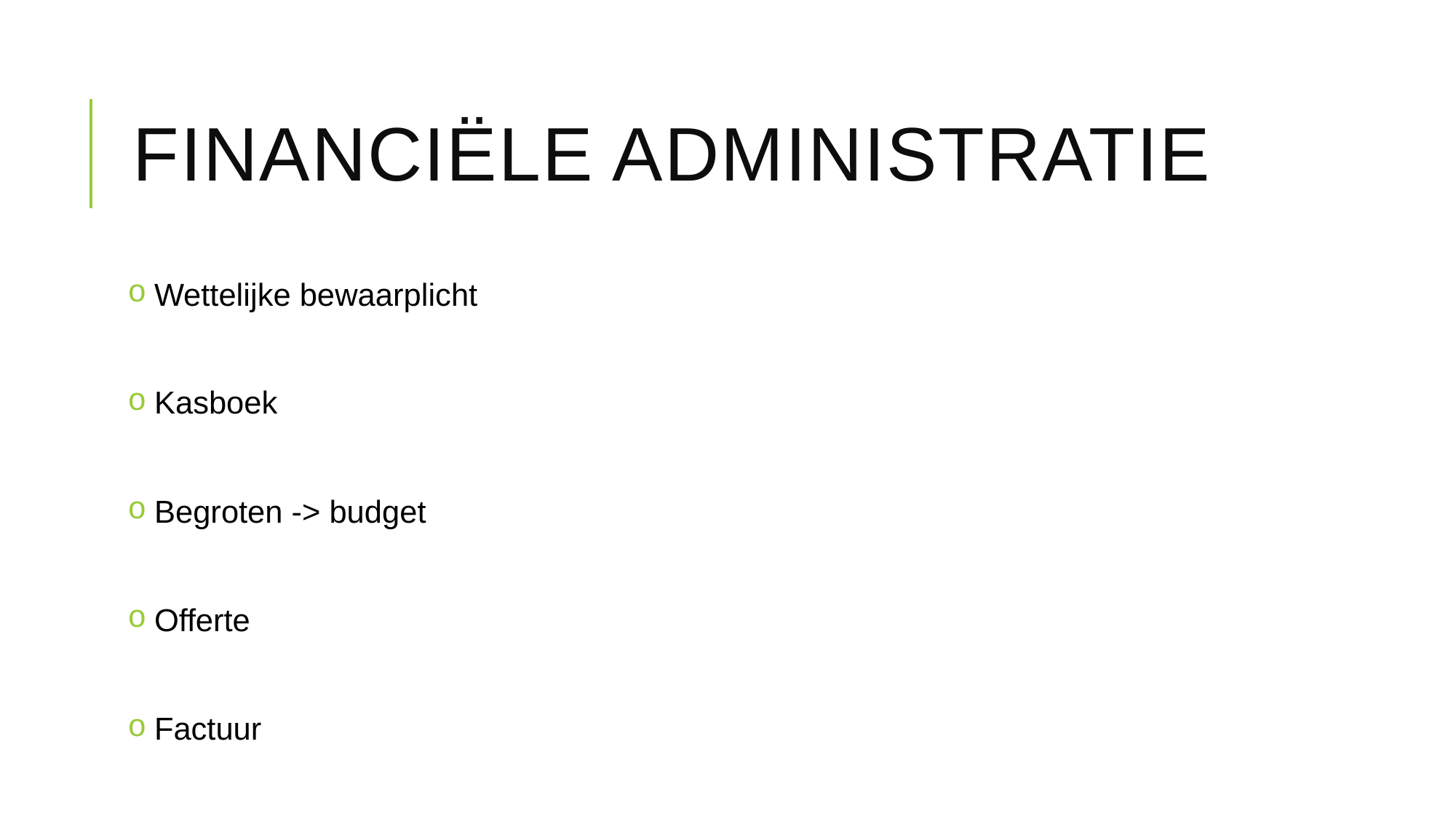

# Financiële administratie
 Wettelijke bewaarplicht

 Kasboek

 Begroten -> budget

 Offerte

 Factuur